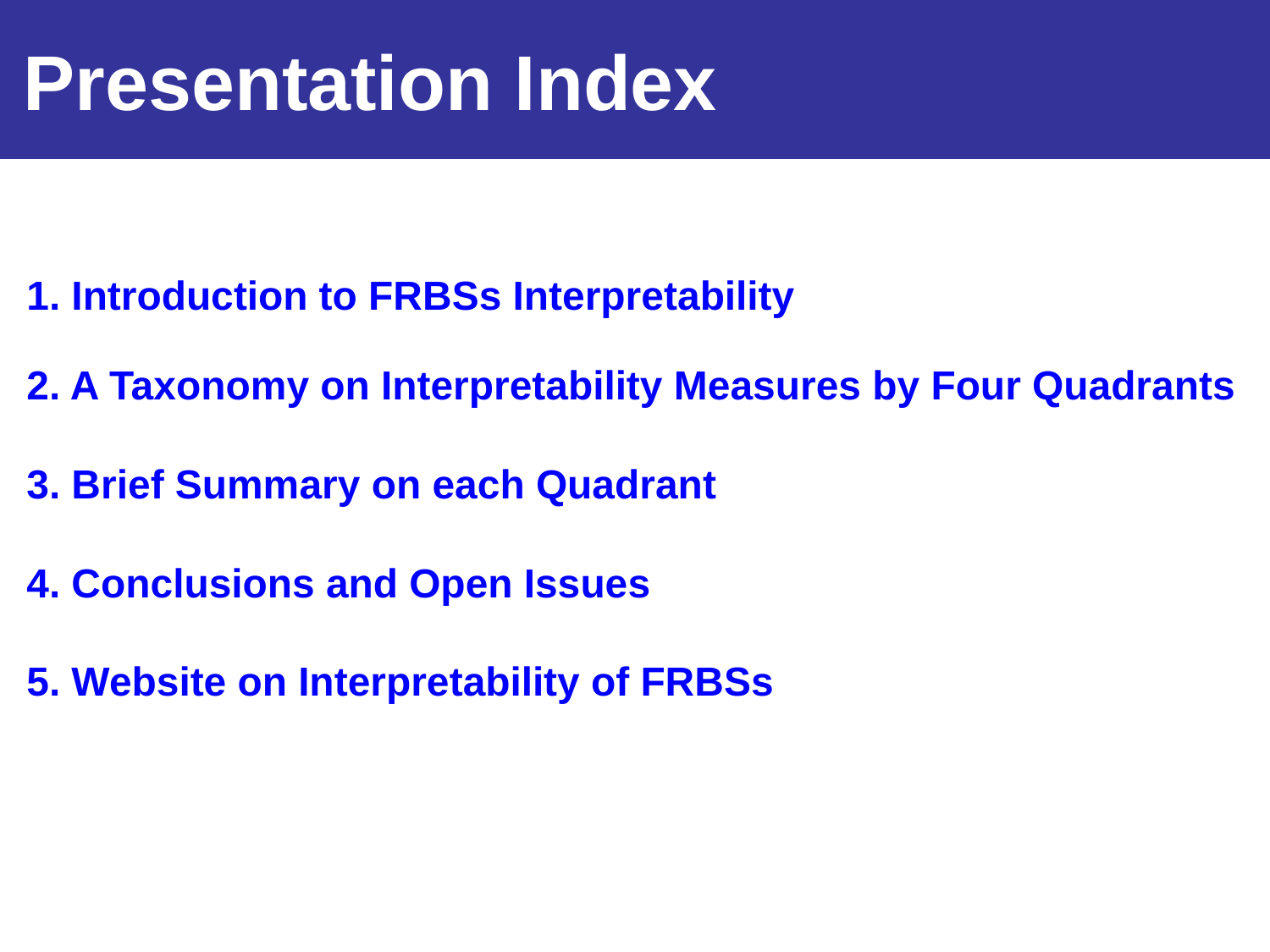

# Presentation Index
1. Introduction to FRBSs Interpretability

2. A Taxonomy on Interpretability Measures by Four Quadrants

3. Brief Summary on each Quadrant

4. Conclusions and Open Issues

5. Website on Interpretability of FRBSs